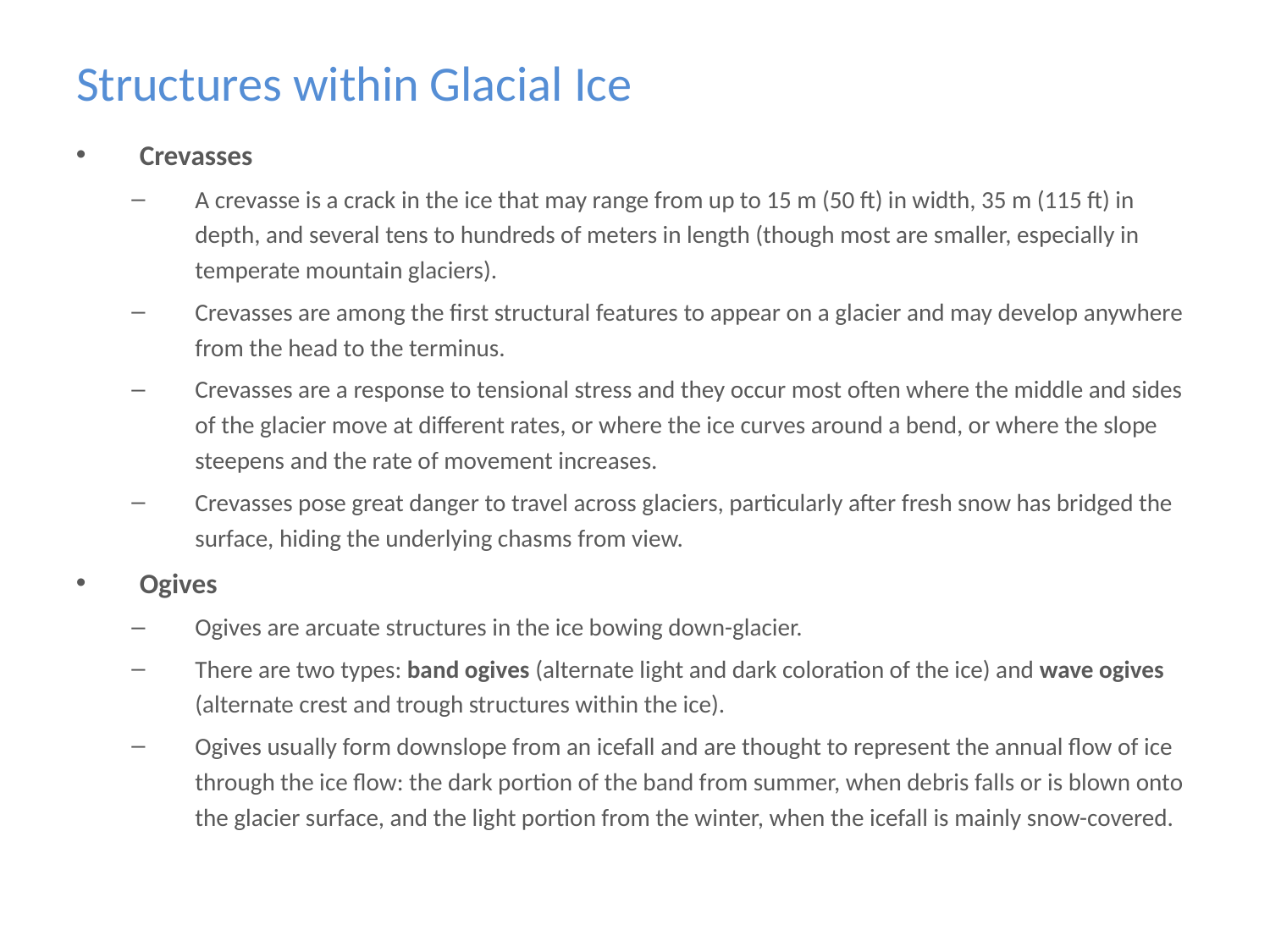

# Structures within Glacial Ice

Crevasses
A crevasse is a crack in the ice that may range from up to 15 m (50 ft) in width, 35 m (115 ft) in depth, and several tens to hundreds of meters in length (though most are smaller, especially in temperate mountain glaciers).
Crevasses are among the first structural features to appear on a glacier and may develop anywhere from the head to the terminus.
Crevasses are a response to tensional stress and they occur most often where the middle and sides of the glacier move at different rates, or where the ice curves around a bend, or where the slope steepens and the rate of movement increases.
Crevasses pose great danger to travel across glaciers, particularly after fresh snow has bridged the surface, hiding the underlying chasms from view.
Ogives
Ogives are arcuate structures in the ice bowing down-glacier.
There are two types: band ogives (alternate light and dark coloration of the ice) and wave ogives (alternate crest and trough structures within the ice).
Ogives usually form downslope from an icefall and are thought to represent the annual flow of ice through the ice flow: the dark portion of the band from summer, when debris falls or is blown onto the glacier surface, and the light portion from the winter, when the icefall is mainly snow-covered.